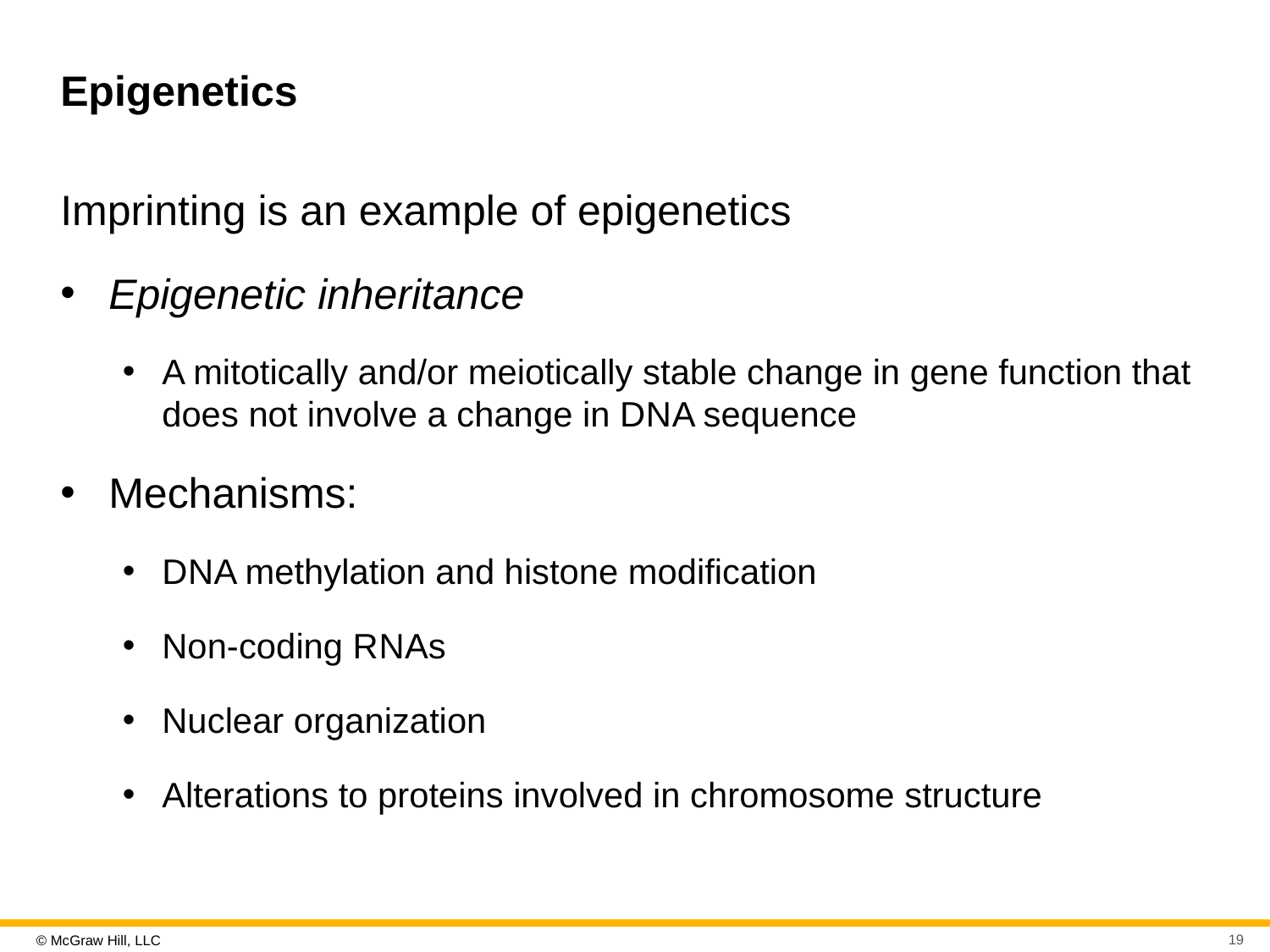

# Epigenetics
Imprinting is an example of epigenetics
Epigenetic inheritance
A mitotically and/or meiotically stable change in gene function that does not involve a change in D N A sequence
Mechanisms:
D N A methylation and histone modification
Non-coding R N As
Nuclear organization
Alterations to proteins involved in chromosome structure
19